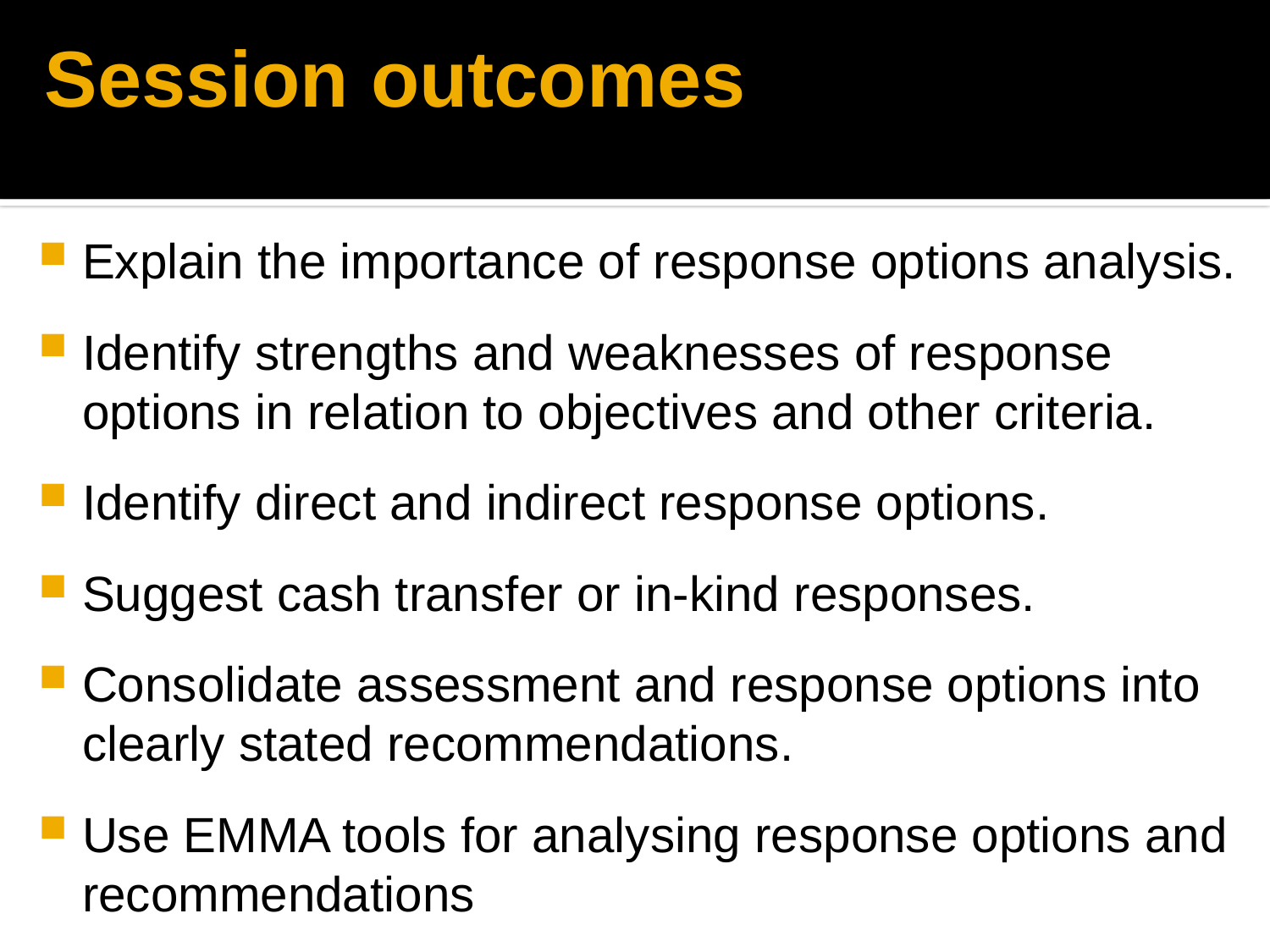

# Session outcomes
Explain the importance of response options analysis.
Identify strengths and weaknesses of response options in relation to objectives and other criteria.
Identify direct and indirect response options.
Suggest cash transfer or in-kind responses.
Consolidate assessment and response options into clearly stated recommendations.
Use EMMA tools for analysing response options and recommendations